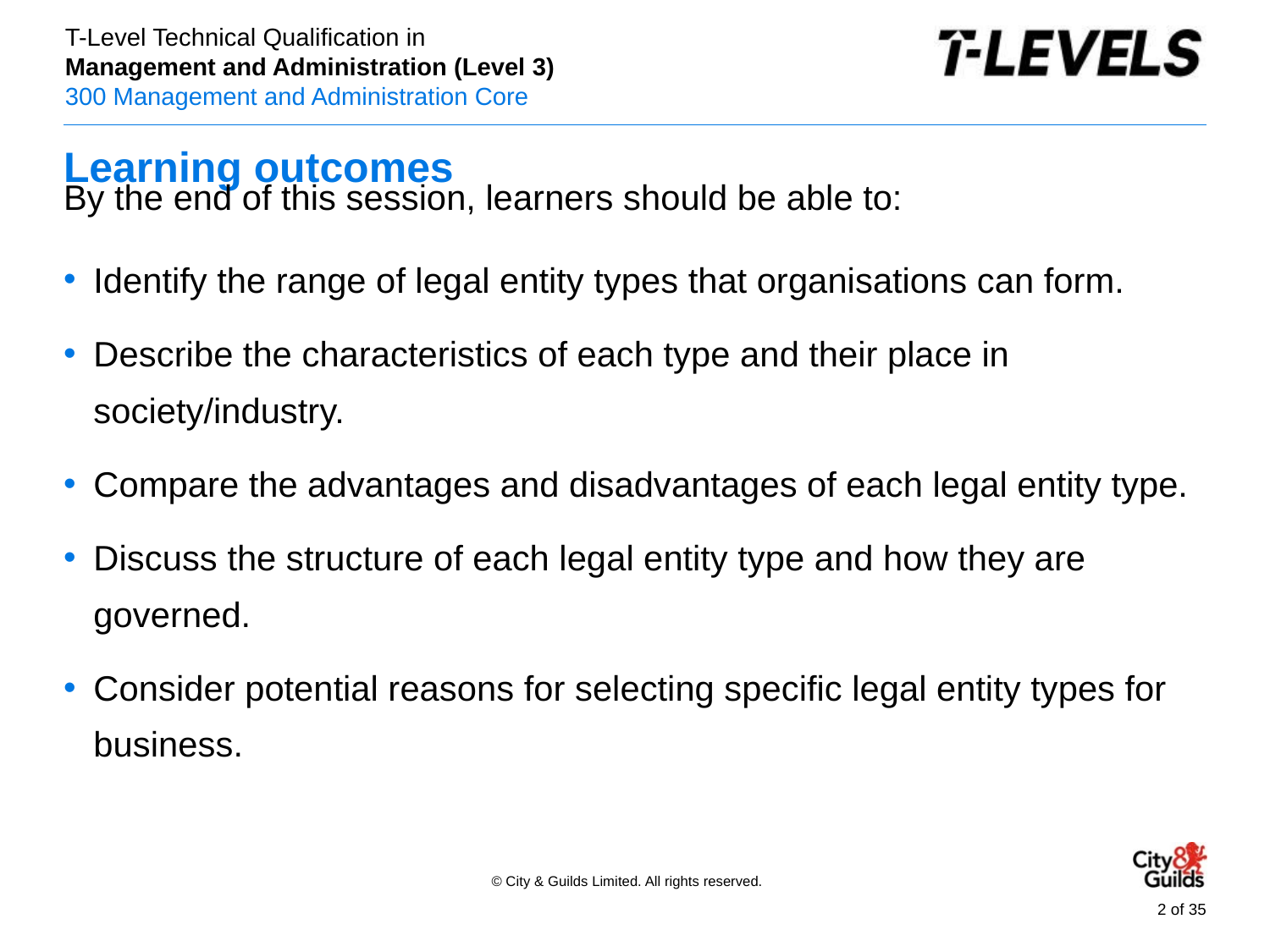

# Learning outcomes
By the end of this session, learners should be able to:
Identify the range of legal entity types that organisations can form.
Describe the characteristics of each type and their place in society/industry.
Compare the advantages and disadvantages of each legal entity type.
Discuss the structure of each legal entity type and how they are governed.
Consider potential reasons for selecting specific legal entity types for business.